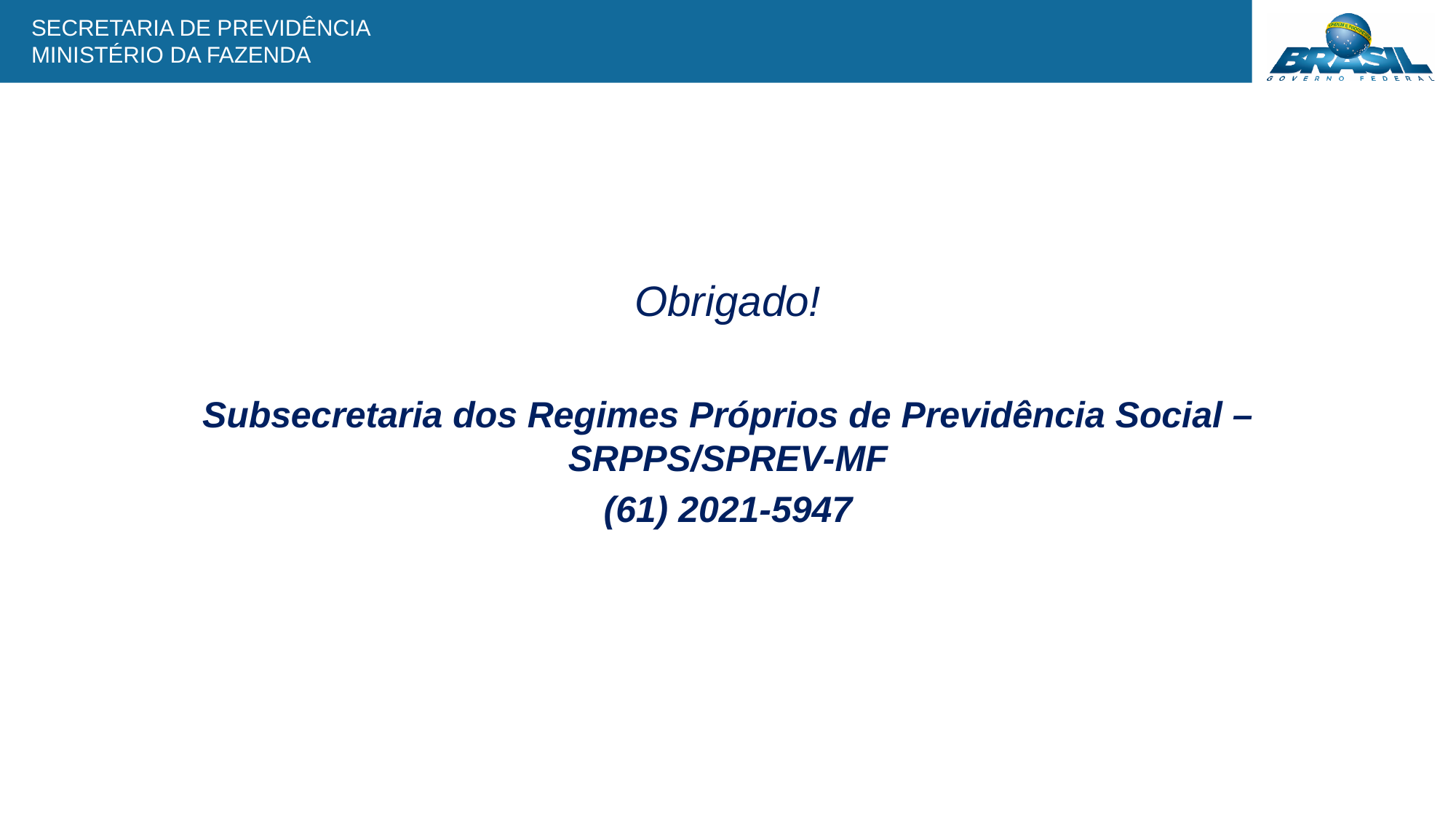

Obrigado!

Subsecretaria dos Regimes Próprios de Previdência Social – SRPPS/SPREV-MF
(61) 2021-5947